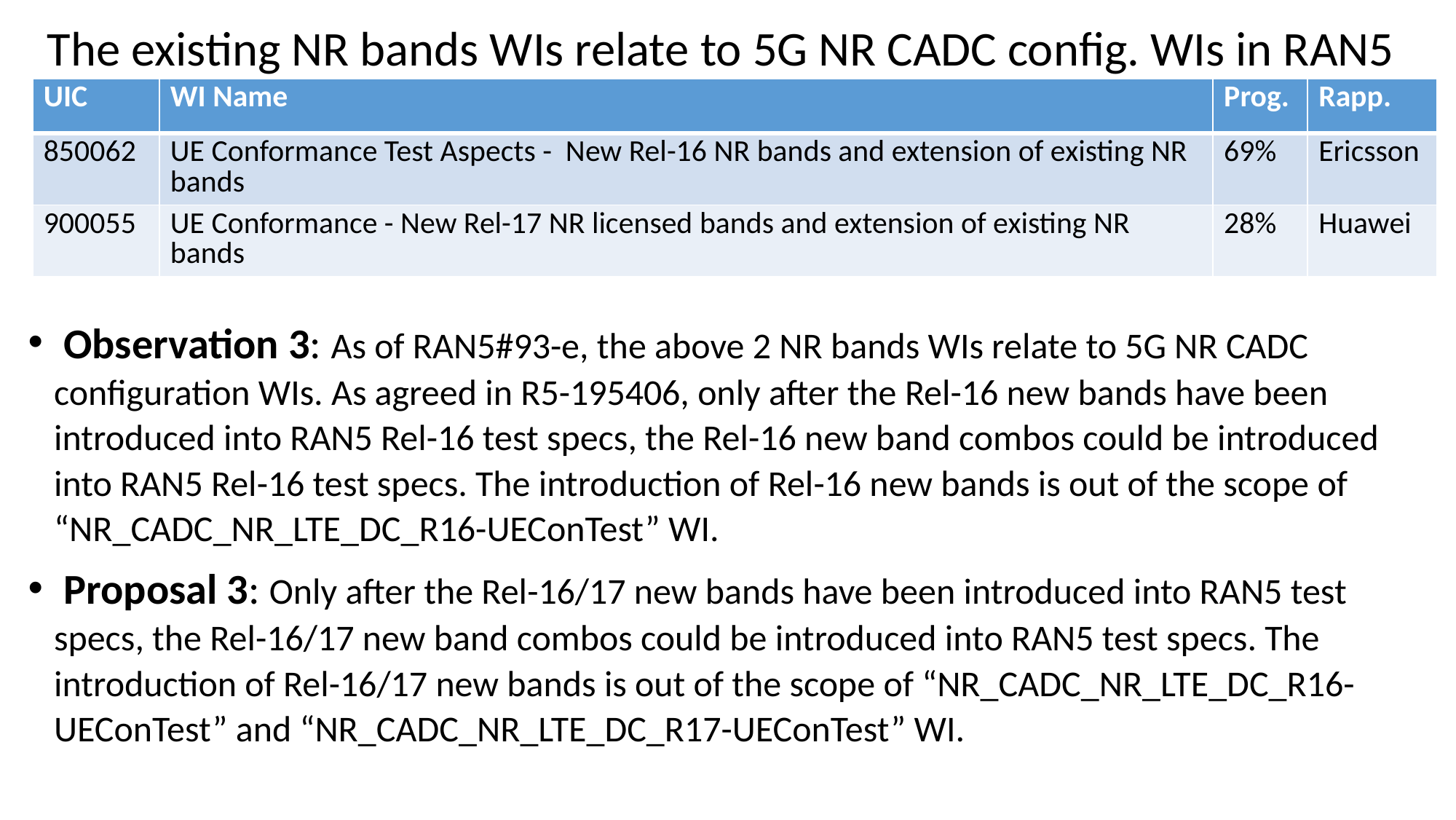

# The existing NR bands WIs relate to 5G NR CADC config. WIs in RAN5
| UIC | WI Name | Prog. | Rapp. |
| --- | --- | --- | --- |
| 850062 | UE Conformance Test Aspects - New Rel-16 NR bands and extension of existing NR bands | 69% | Ericsson |
| 900055 | UE Conformance - New Rel-17 NR licensed bands and extension of existing NR bands | 28% | Huawei |
 Observation 3: As of RAN5#93-e, the above 2 NR bands WIs relate to 5G NR CADC configuration WIs. As agreed in R5-195406, only after the Rel-16 new bands have been introduced into RAN5 Rel-16 test specs, the Rel-16 new band combos could be introduced into RAN5 Rel-16 test specs. The introduction of Rel-16 new bands is out of the scope of “NR_CADC_NR_LTE_DC_R16-UEConTest” WI.
 Proposal 3: Only after the Rel-16/17 new bands have been introduced into RAN5 test specs, the Rel-16/17 new band combos could be introduced into RAN5 test specs. The introduction of Rel-16/17 new bands is out of the scope of “NR_CADC_NR_LTE_DC_R16-UEConTest” and “NR_CADC_NR_LTE_DC_R17-UEConTest” WI.